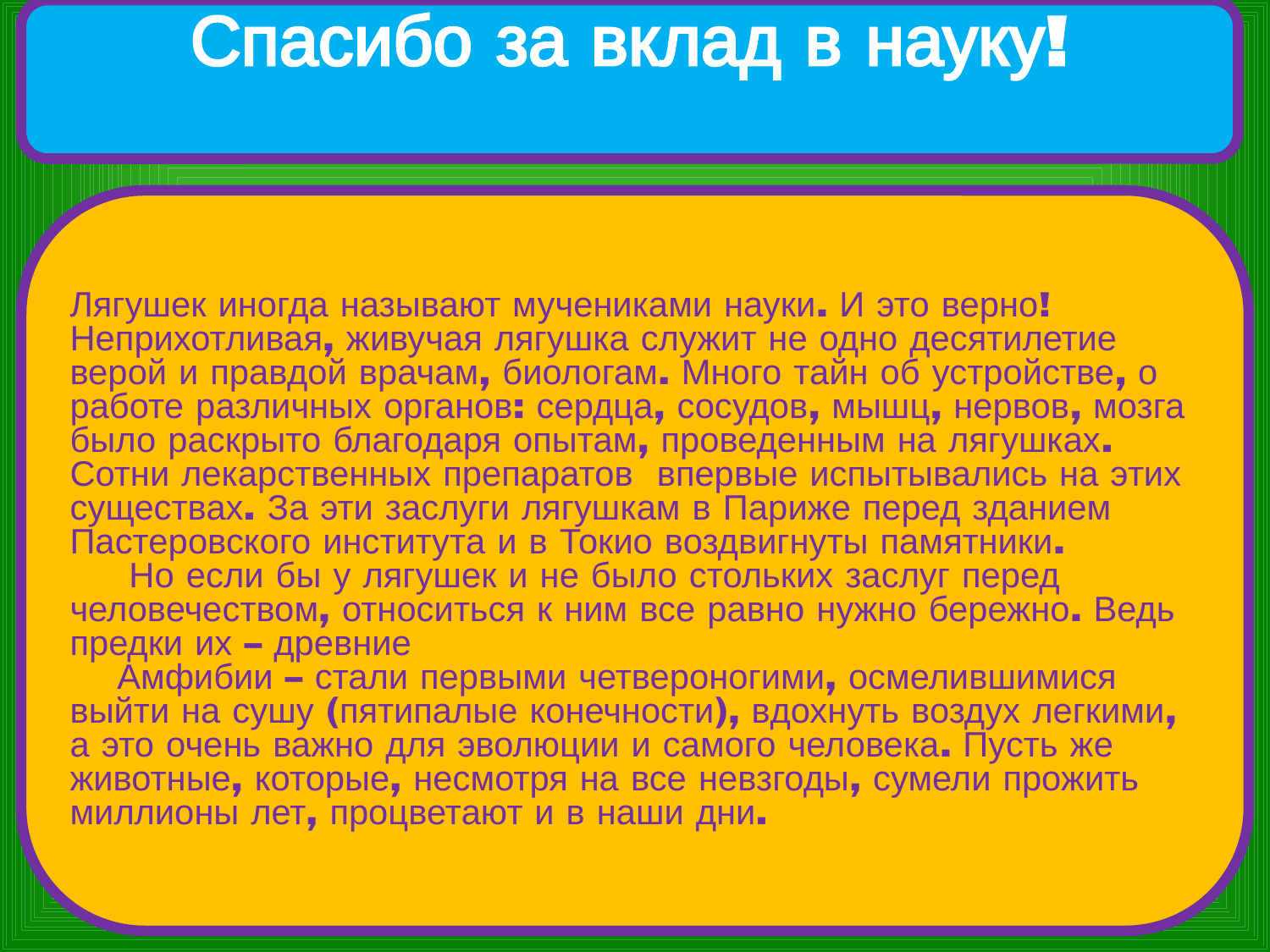

Спасибо за вклад в науку!
# Спасибо за вклад в науку!
Лягушек иногда называют мучениками науки. И это верно! Неприхотливая, живучая лягушка служит не одно десятилетие верой и правдой врачам, биологам. Много тайн об устройстве, о работе различных органов: сердца, сосудов, мышц, нервов, мозга было раскрыто благодаря опытам, проведенным на лягушках. Сотни лекарственных препаратов  впервые испытывались на этих существах. За эти заслуги лягушкам в Париже перед зданием Пастеровского института и в Токио воздвигнуты памятники.
     Но если бы у лягушек и не было стольких заслуг перед человечеством, относиться к ним все равно нужно бережно. Ведь предки их – древние
    Амфибии – стали первыми четвероногими, осмелившимися выйти на сушу (пятипалые конечности), вдохнуть воздух легкими, а это очень важно для эволюции и самого человека. Пусть же животные, которые, несмотря на все невзгоды, сумели прожить миллионы лет, процветают и в наши дни.